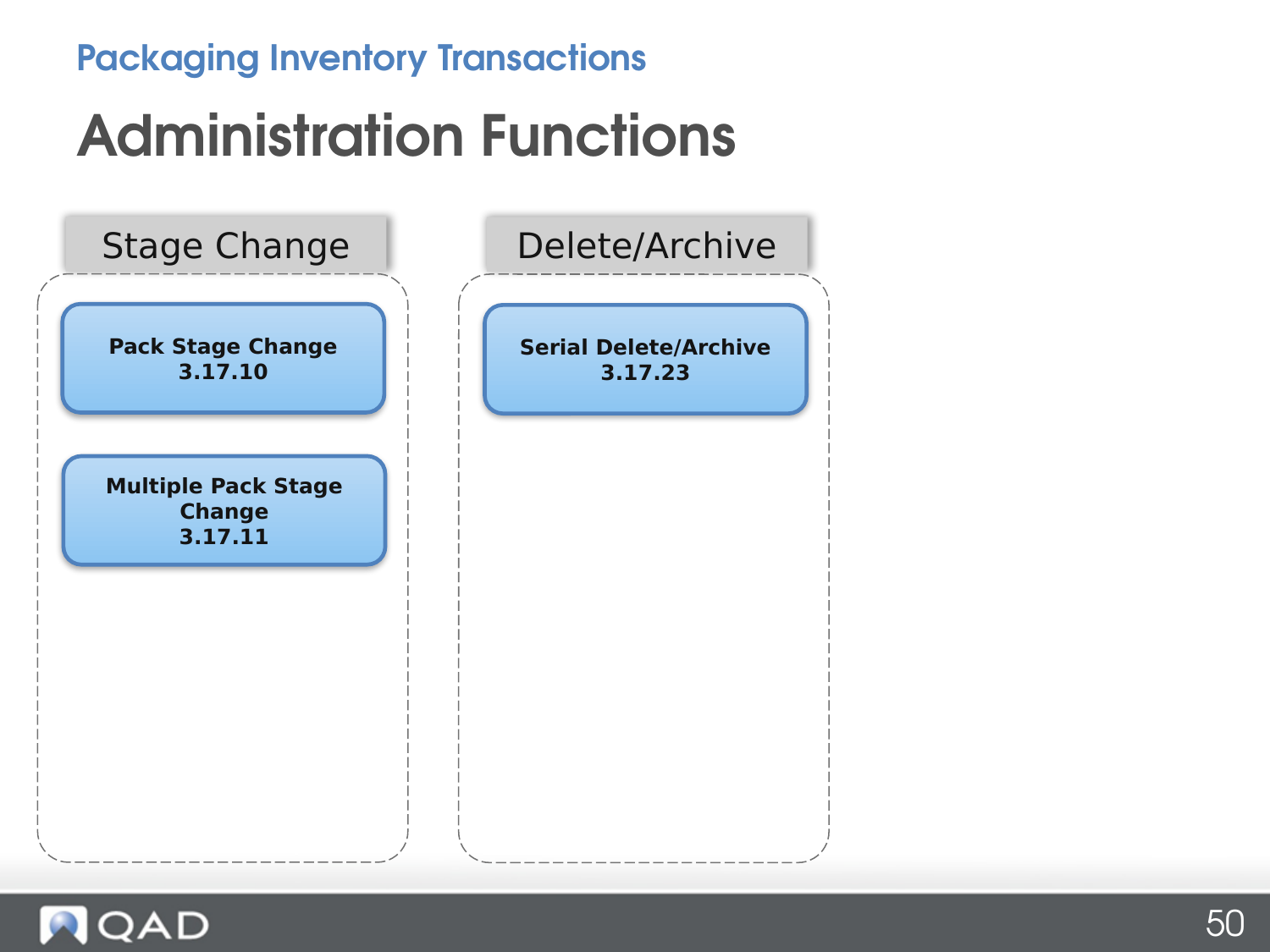

Packaging Inventory Transactions
# Administration Functions
Stage Change
Delete/Archive

Pack Stage Change
3.17.10
Serial Delete/Archive
3.17.23
Multiple Pack Stage Change
3.17.11
50